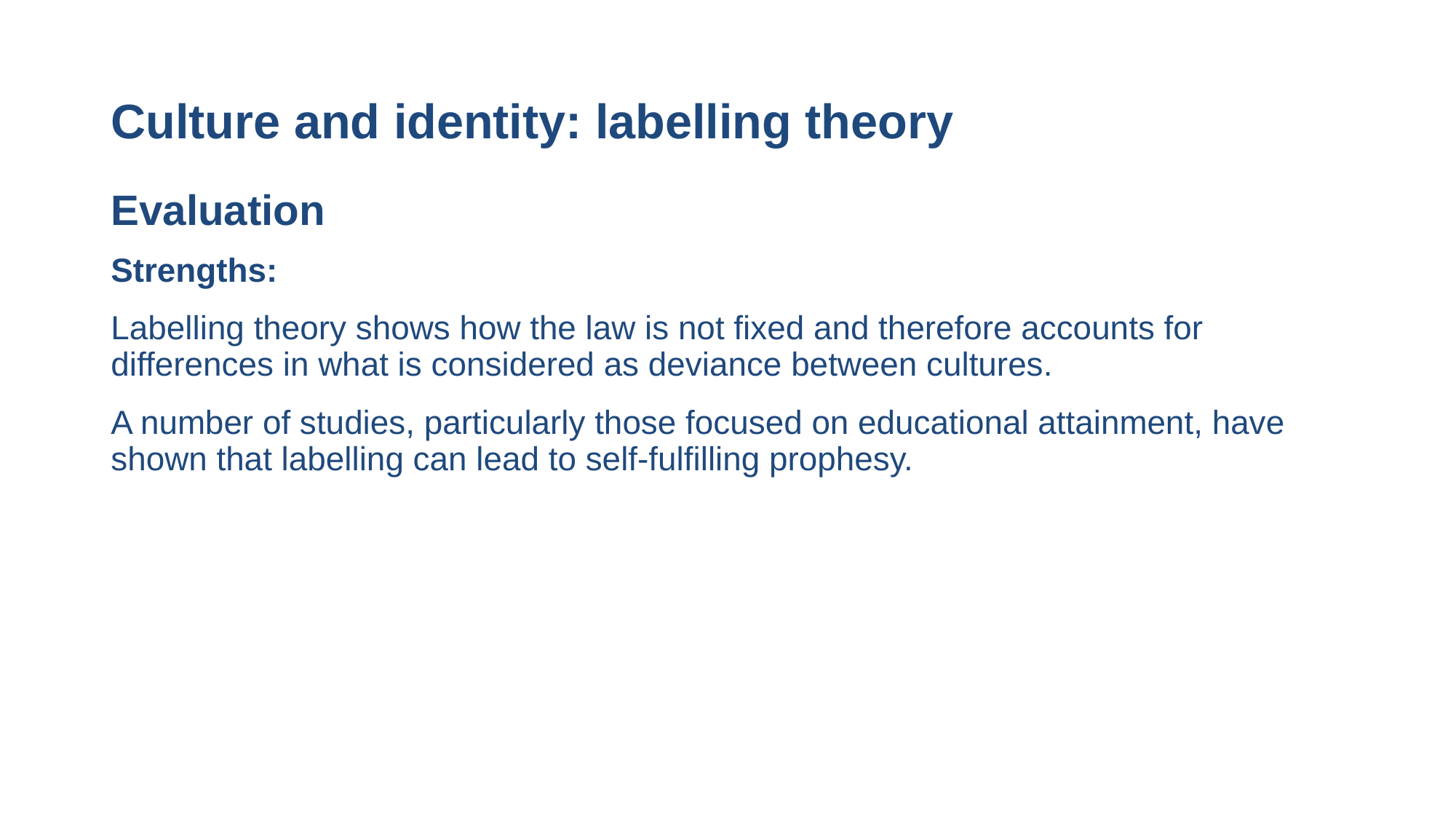

# Culture and identity: labelling theory
Evaluation
Strengths:
Labelling theory shows how the law is not fixed and therefore accounts for differences in what is considered as deviance between cultures.
A number of studies, particularly those focused on educational attainment, have shown that labelling can lead to self-fulfilling prophesy.